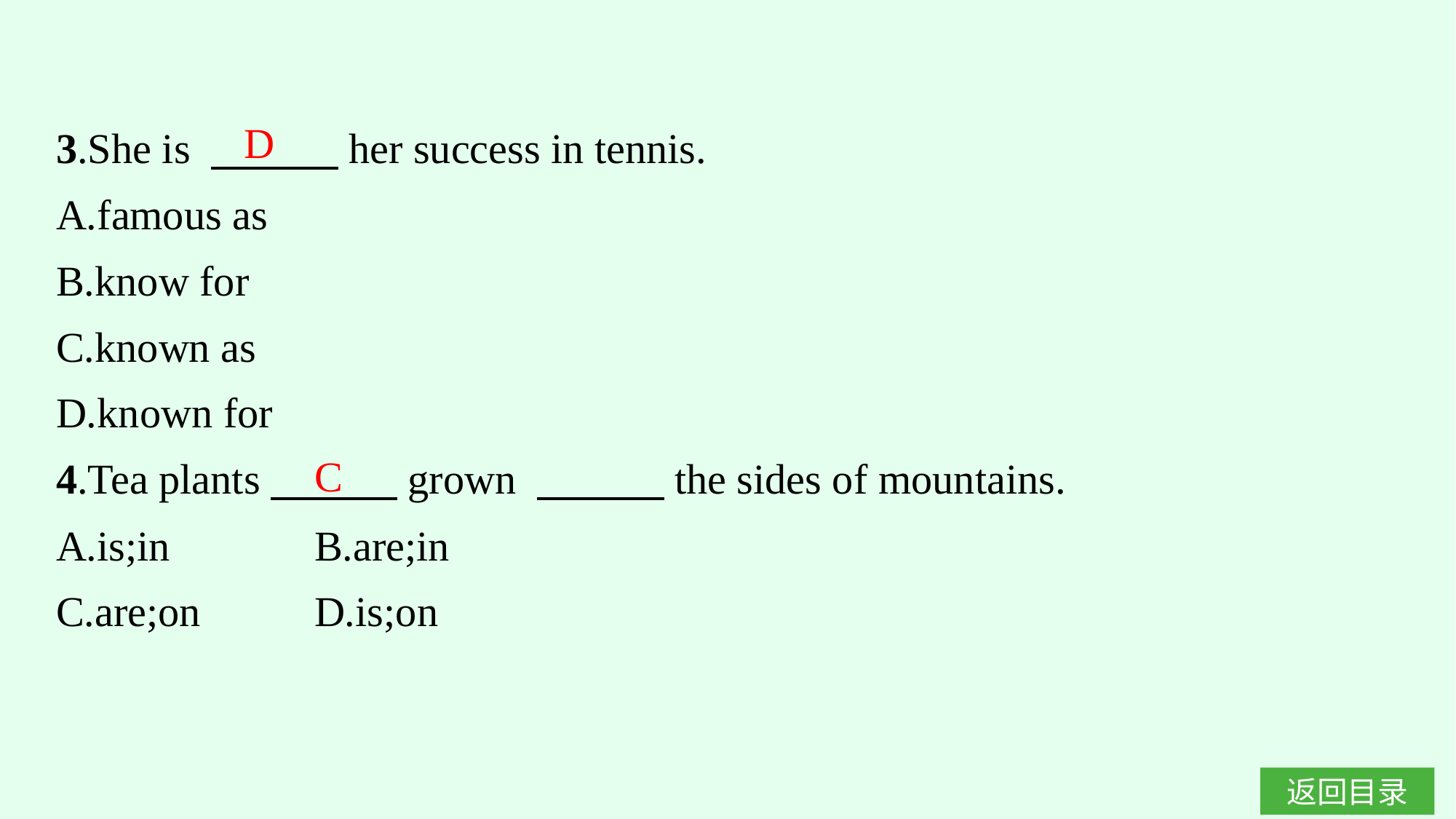

3.She is 　　　her success in tennis.
A.famous as
B.know for
C.known as
D.known for
4.Tea plants　　　grown 　　　the sides of mountains.
A.is;in		B.are;in
C.are;on	D.is;on
D
C